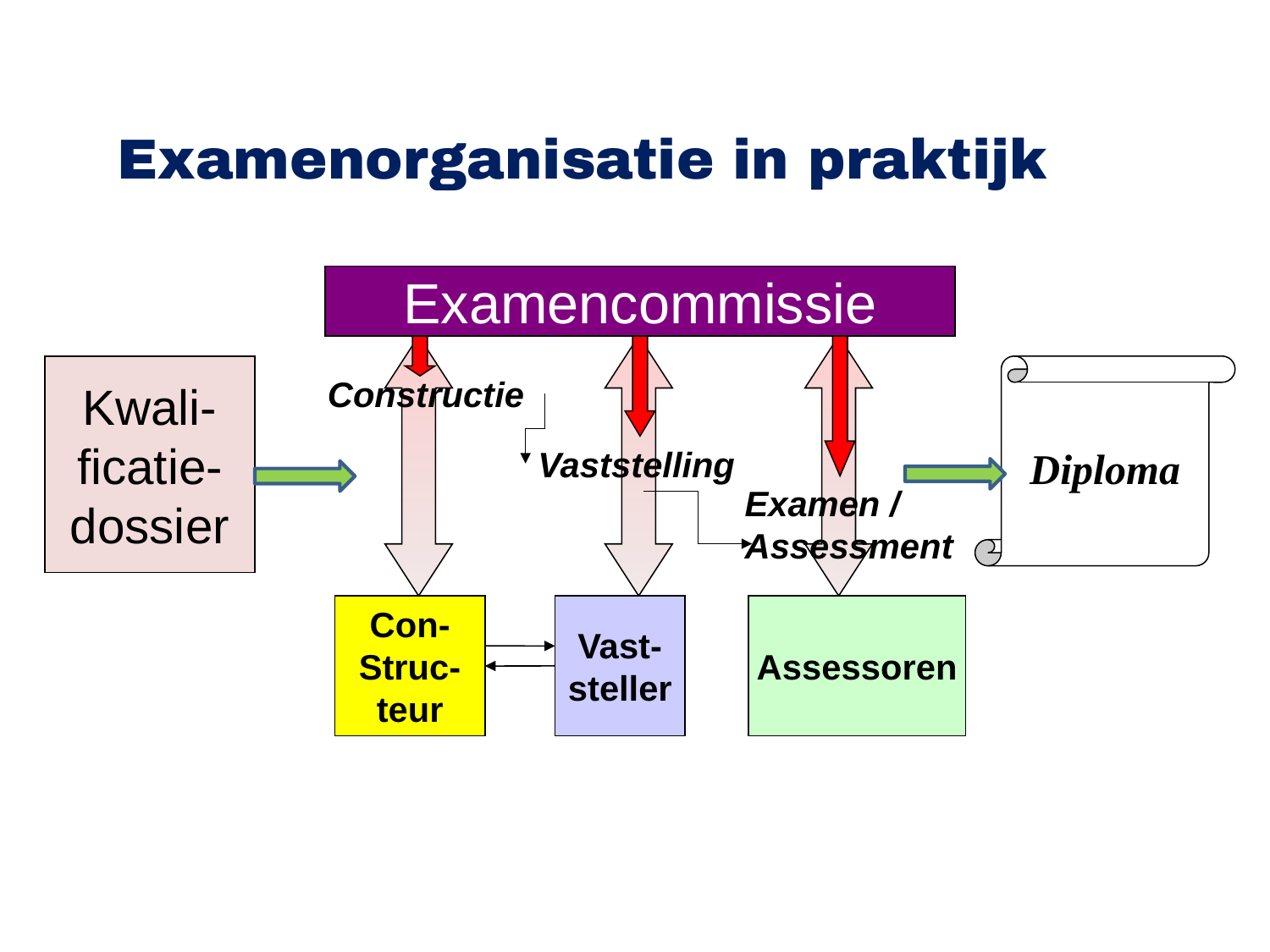

Examenorganisatie in praktijk
Examencommissie

Kwali-
ficatie-
dossier
Diploma
Constructie
Vaststelling

Examen /
Assessment
Con-
Struc-
teur
Vast-
steller
Assessoren